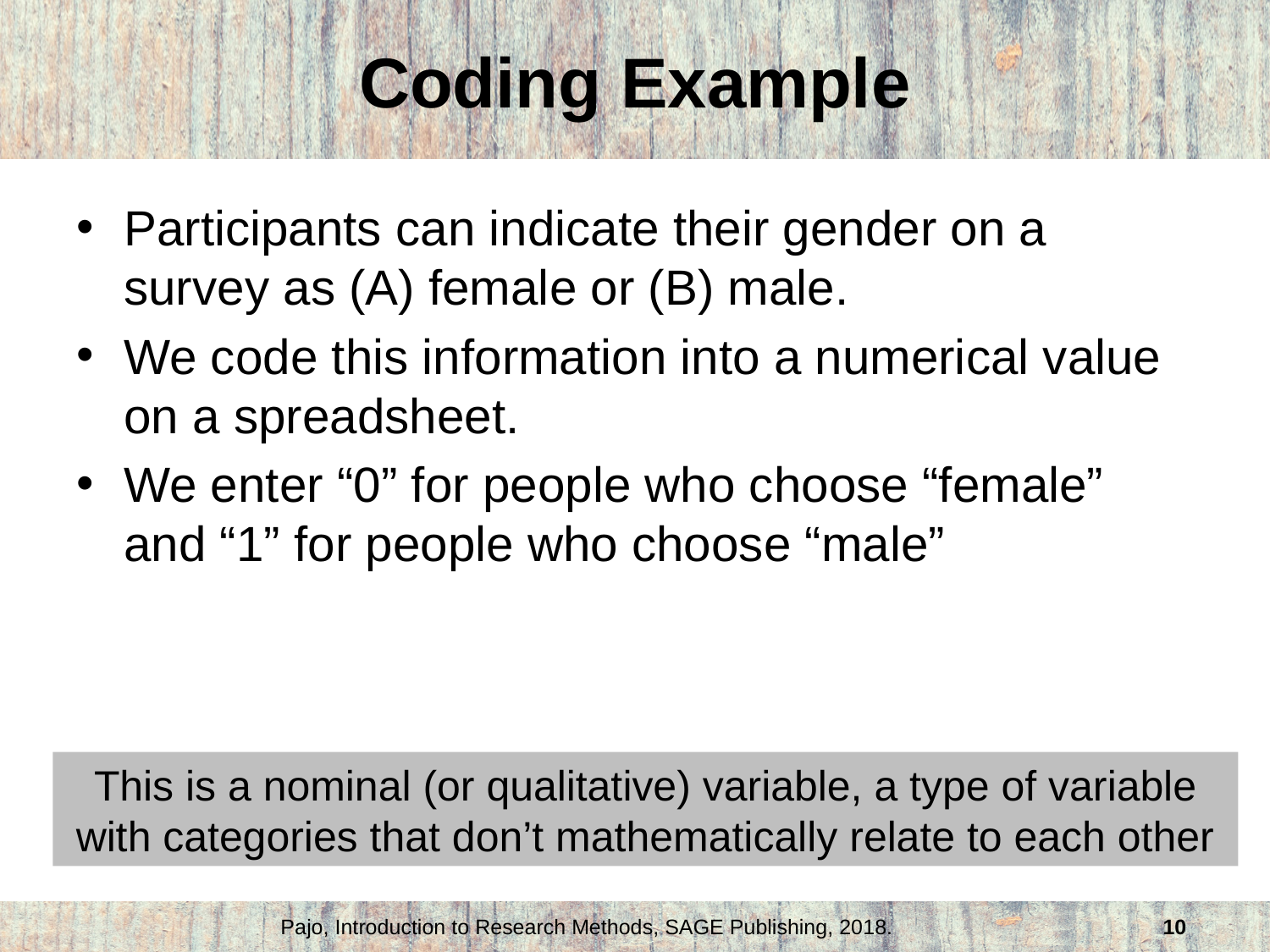

# Coding Example
Participants can indicate their gender on a survey as (A) female or (B) male.
We code this information into a numerical value on a spreadsheet.
We enter “0” for people who choose “female” and “1” for people who choose “male”

This is a nominal (or qualitative) variable, a type of variable with categories that don’t mathematically relate to each other
Pajo, Introduction to Research Methods, SAGE Publishing, 2018.
10